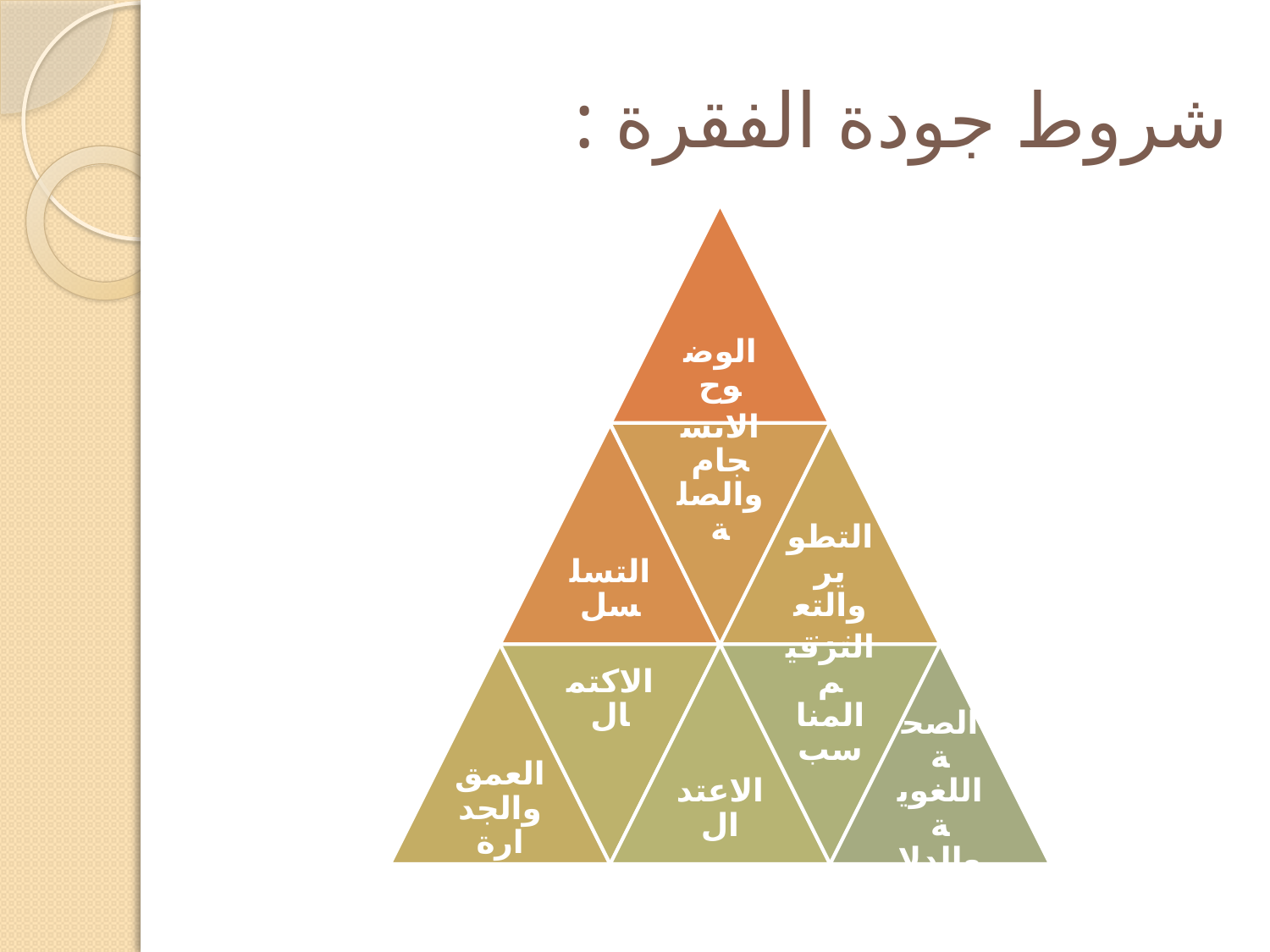

# شروط جودة الفقرة :
الوضوح
التسلسل
الانسجام والصلة
التطوير والتعزيز
العمق والجدارة
الاكتمال
الاعتدال
الترقيم المناسب
الصحة اللغوية والدلالية